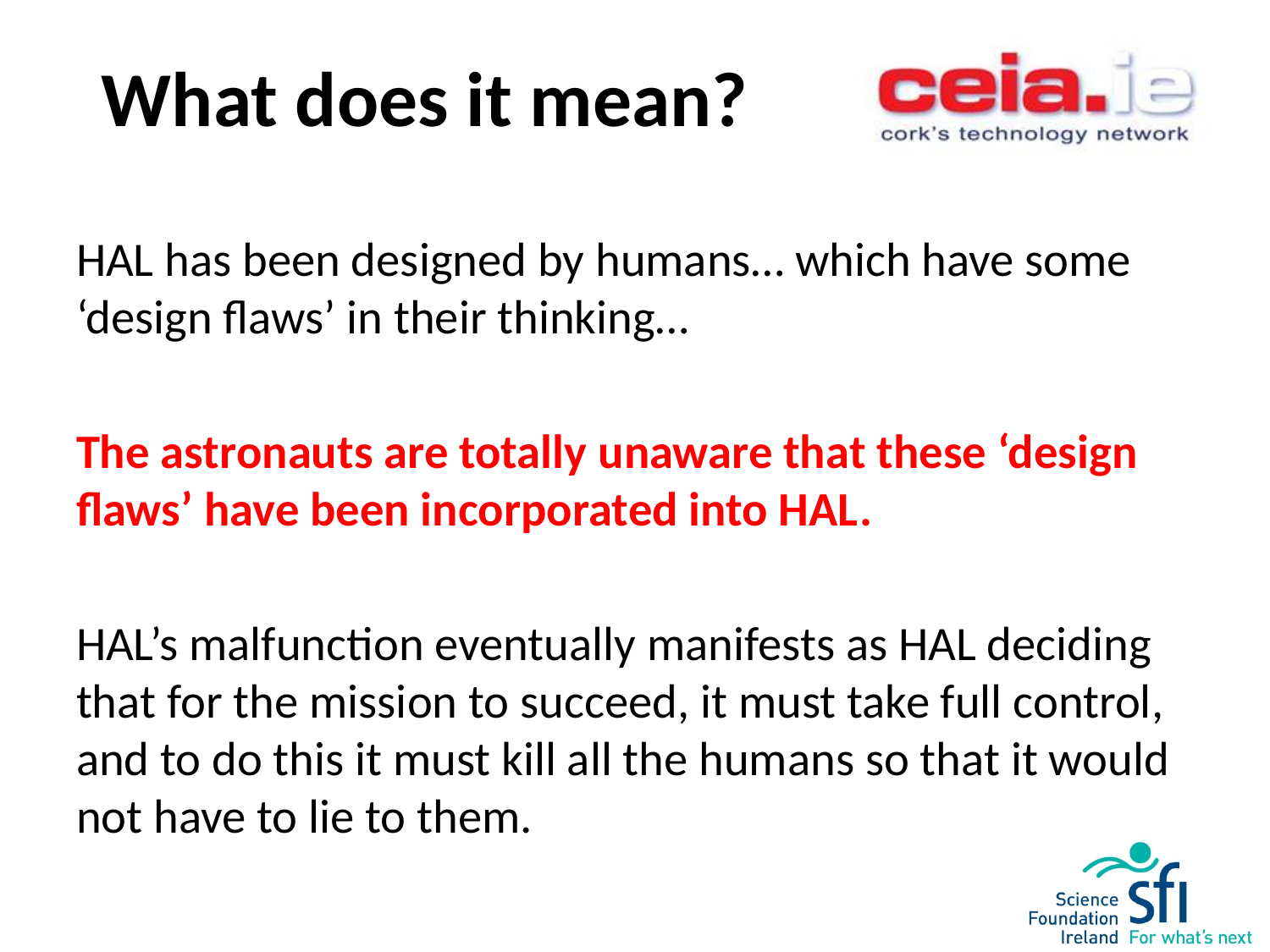

# What does it mean?
HAL has been designed by humans… which have some ‘design flaws’ in their thinking…

The astronauts are totally unaware that these ‘design flaws’ have been incorporated into HAL.

HAL’s malfunction eventually manifests as HAL deciding that for the mission to succeed, it must take full control, and to do this it must kill all the humans so that it would not have to lie to them.